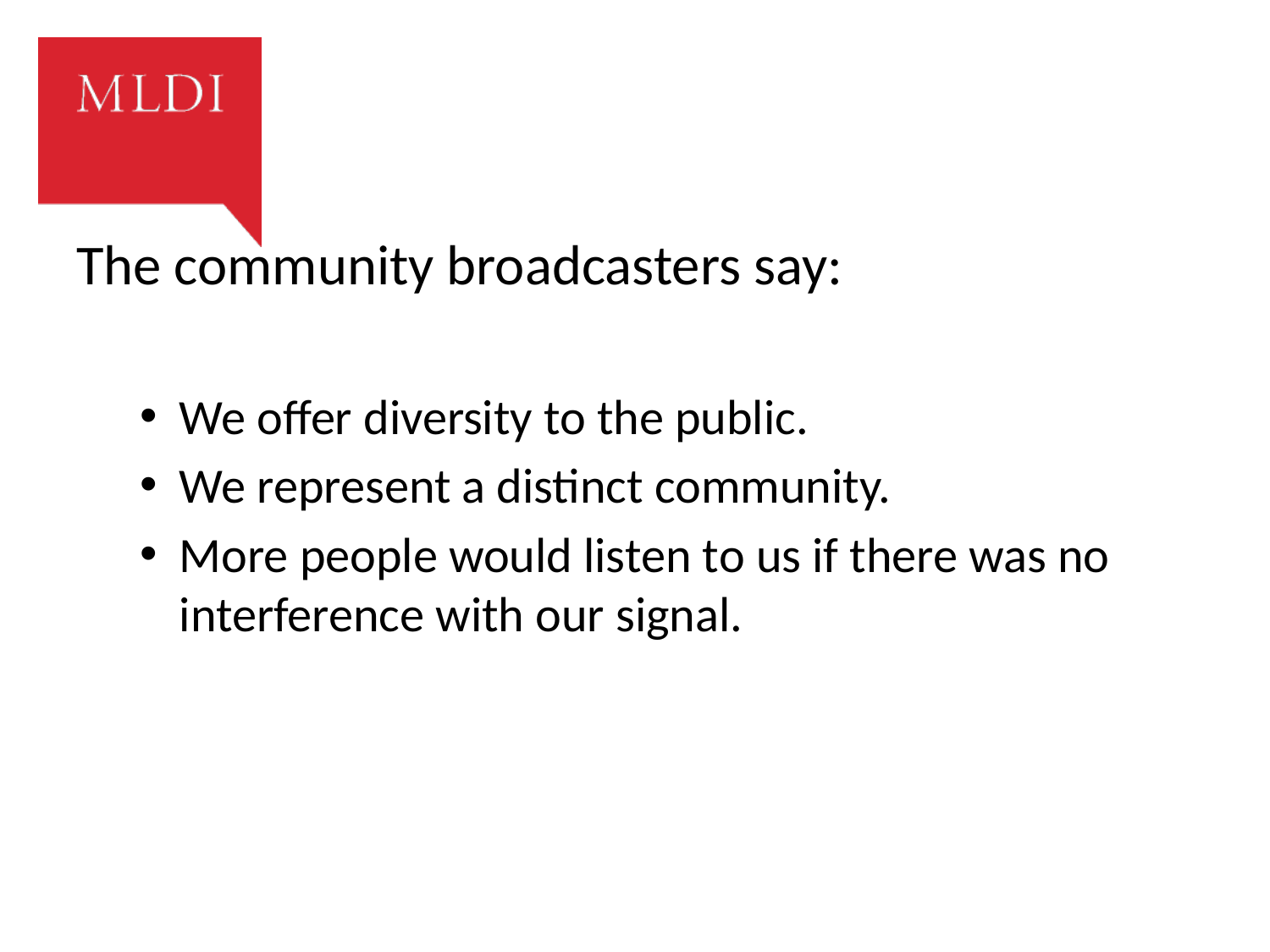

#
The community broadcasters say:

We offer diversity to the public.
We represent a distinct community.
More people would listen to us if there was no interference with our signal.